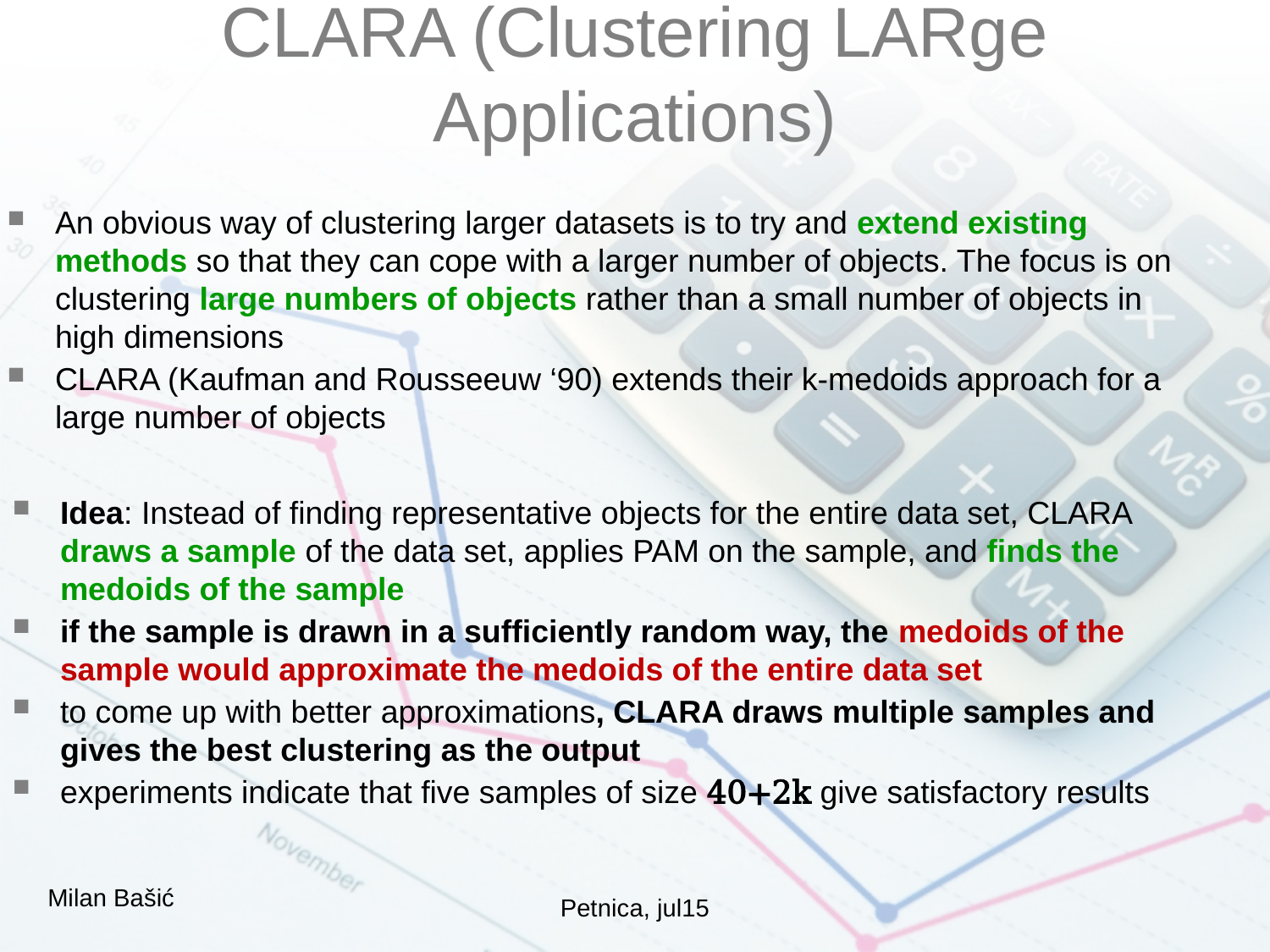

CLARA (Clustering LARge Applications)
An obvious way of clustering larger datasets is to try and extend existing methods so that they can cope with a larger number of objects. The focus is on clustering large numbers of objects rather than a small number of objects in high dimensions
CLARA (Kaufman and Rousseeuw ‘90) extends their k-medoids approach for a large number of objects

Idea: Instead of finding representative objects for the entire data set, CLARA draws a sample of the data set, applies PAM on the sample, and finds the medoids of the sample
if the sample is drawn in a sufficiently random way, the medoids of the sample would approximate the medoids of the entire data set
to come up with better approximations, CLARA draws multiple samples and gives the best clustering as the output
experiments indicate that five samples of size 40+2k give satisfactory results

Milan Bašić
Petnica, jul15